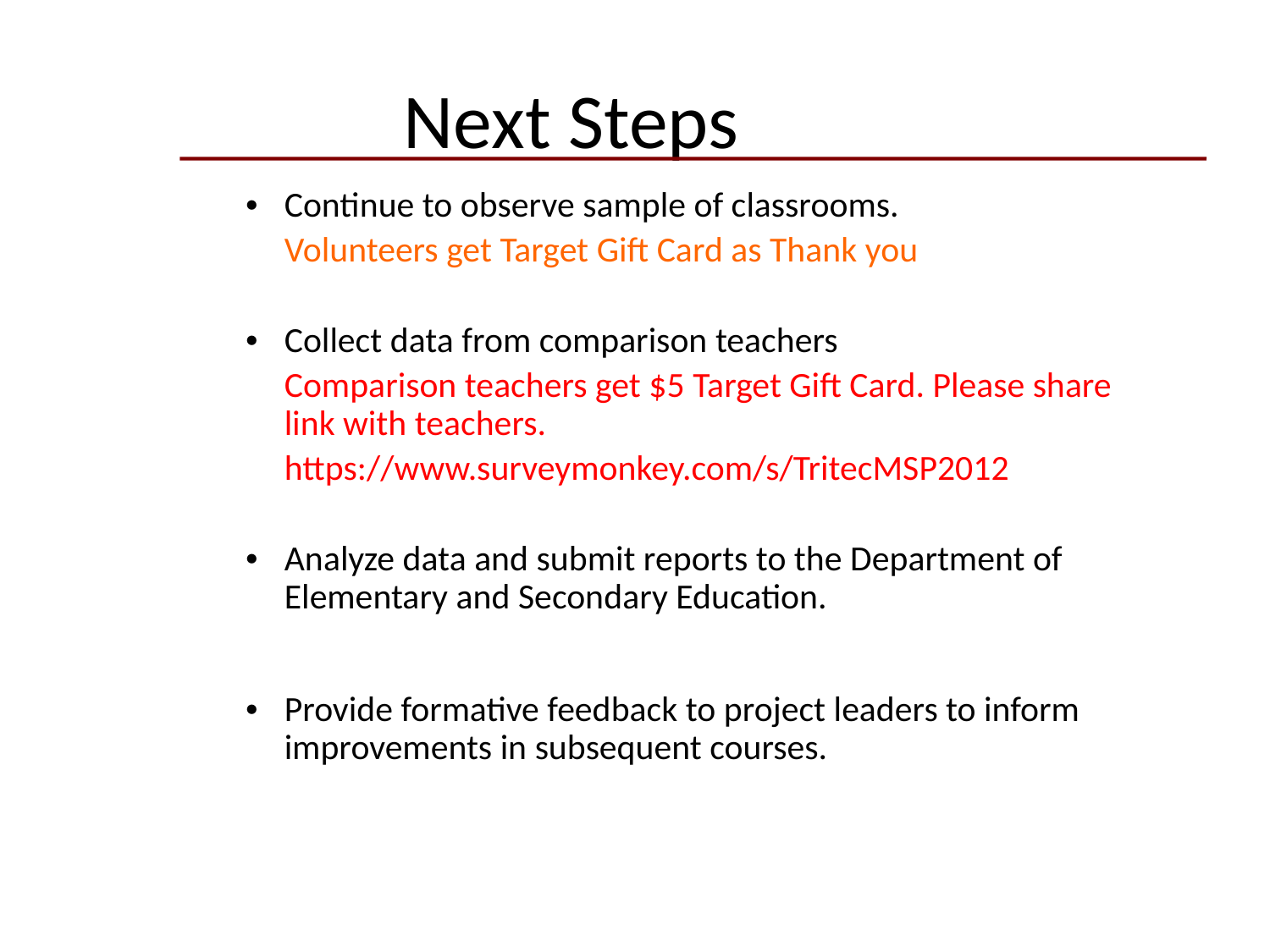

Next Steps

Continue to observe sample of classrooms.
	Volunteers get Target Gift Card as Thank you

Collect data from comparison teachers
	Comparison teachers get $5 Target Gift Card. Please share link with teachers.
	https://www.surveymonkey.com/s/TritecMSP2012

Analyze data and submit reports to the Department of Elementary and Secondary Education.

Provide formative feedback to project leaders to inform improvements in subsequent courses.